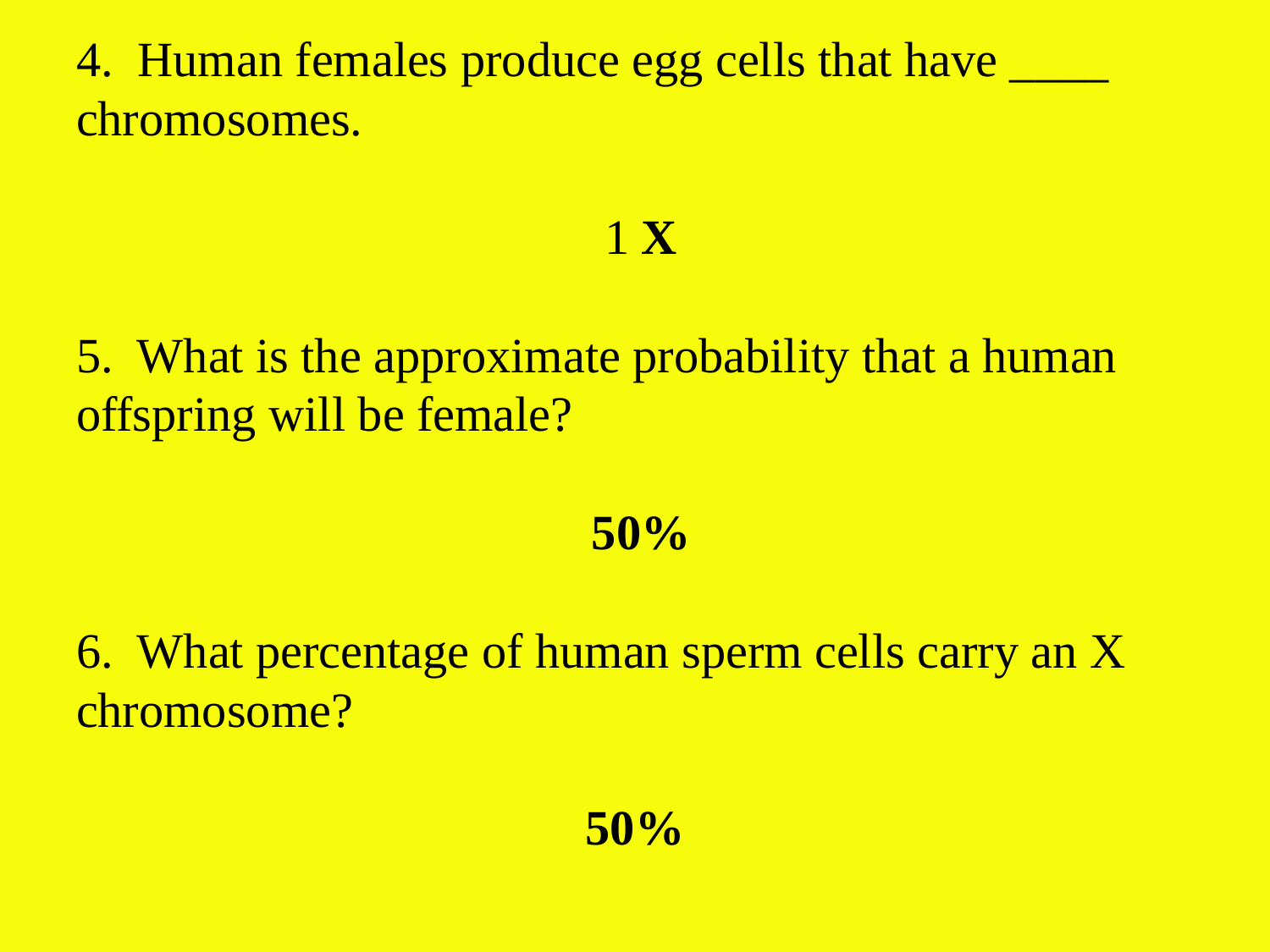

4.  Human females produce egg cells that have ____ chromosomes.

 1 X

5.  What is the approximate probability that a human offspring will be female?

 50%

6.  What percentage of human sperm cells carry an X chromosome?

50%